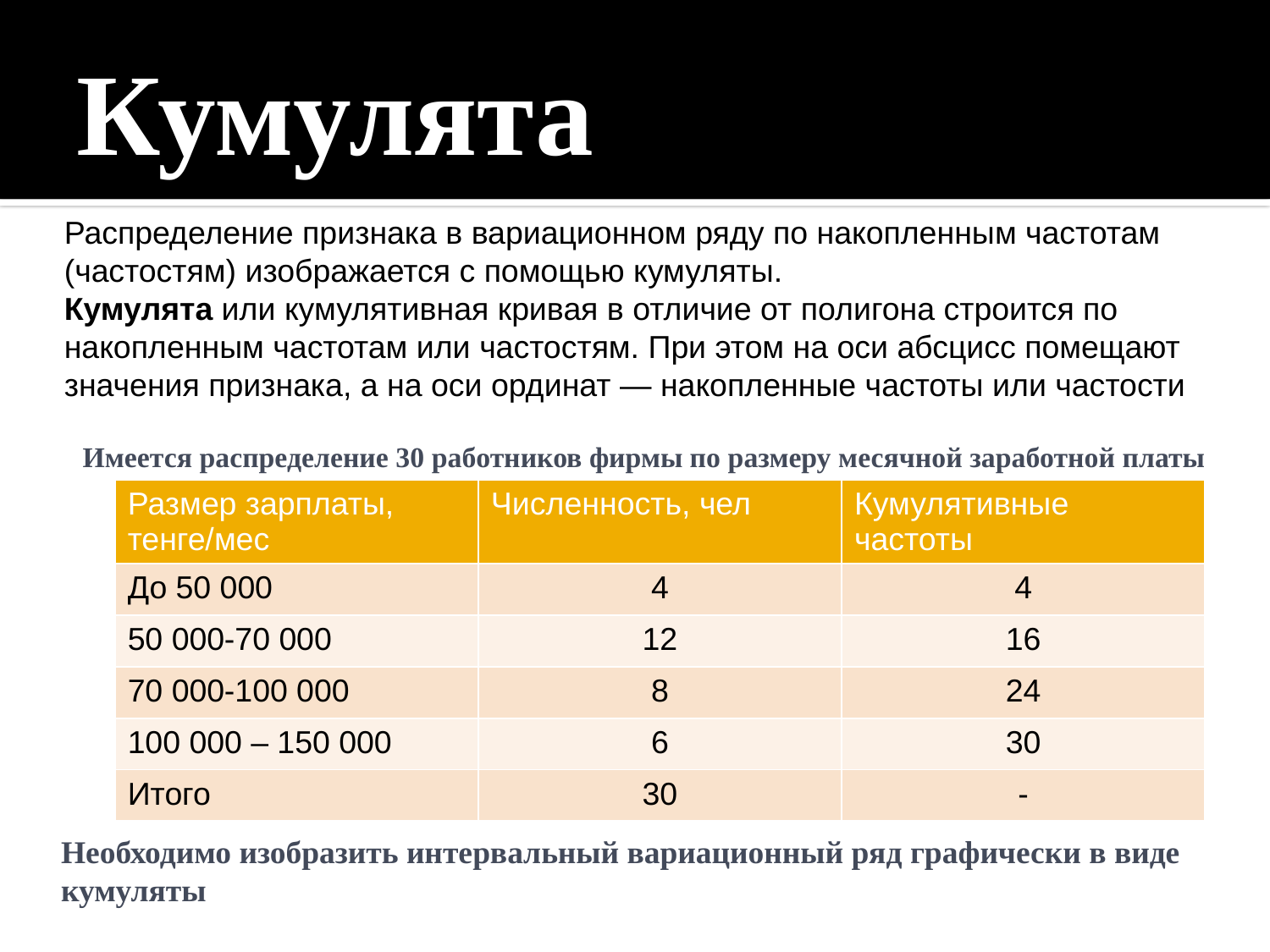

# Кумулята
Распределение признака в вариационном ряду по накопленным частотам (частостям) изображается с помощью кумуляты.
Кумулята или кумулятивная кривая в отличие от полигона строится по накопленным частотам или частостям. При этом на оси абсцисс помещают значения признака, а на оси ординат — накопленные частоты или частости
Имеется распределение 30 работников фирмы по размеру месячной заработной платы

| Размер зарплаты, тенге/мес | Численность, чел | Кумулятивные частоты |
| --- | --- | --- |
| До 50 000 | 4 | 4 |
| 50 000-70 000 | 12 | 16 |
| 70 000-100 000 | 8 | 24 |
| 100 000 – 150 000 | 6 | 30 |
| Итого | 30 | - |
Необходимо изобразить интервальный вариационный ряд графически в виде кумуляты